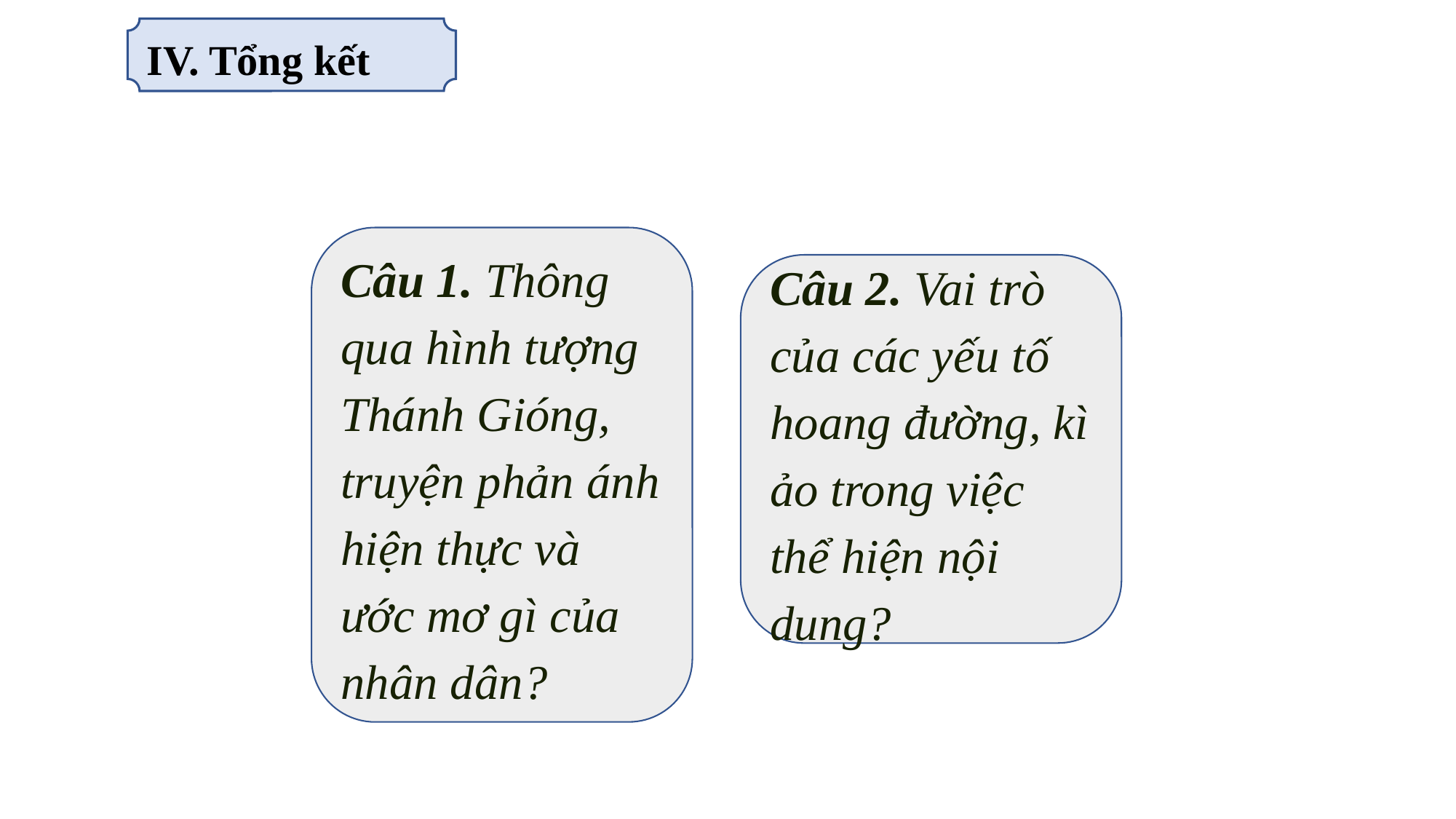

IV. Tổng kết
Câu 1. Thông qua hình tượng Thánh Gióng, truyện phản ánh hiện thực và ước mơ gì của nhân dân?
Câu 2. Vai trò của các yếu tố hoang đường, kì ảo trong việc thể hiện nội dung?